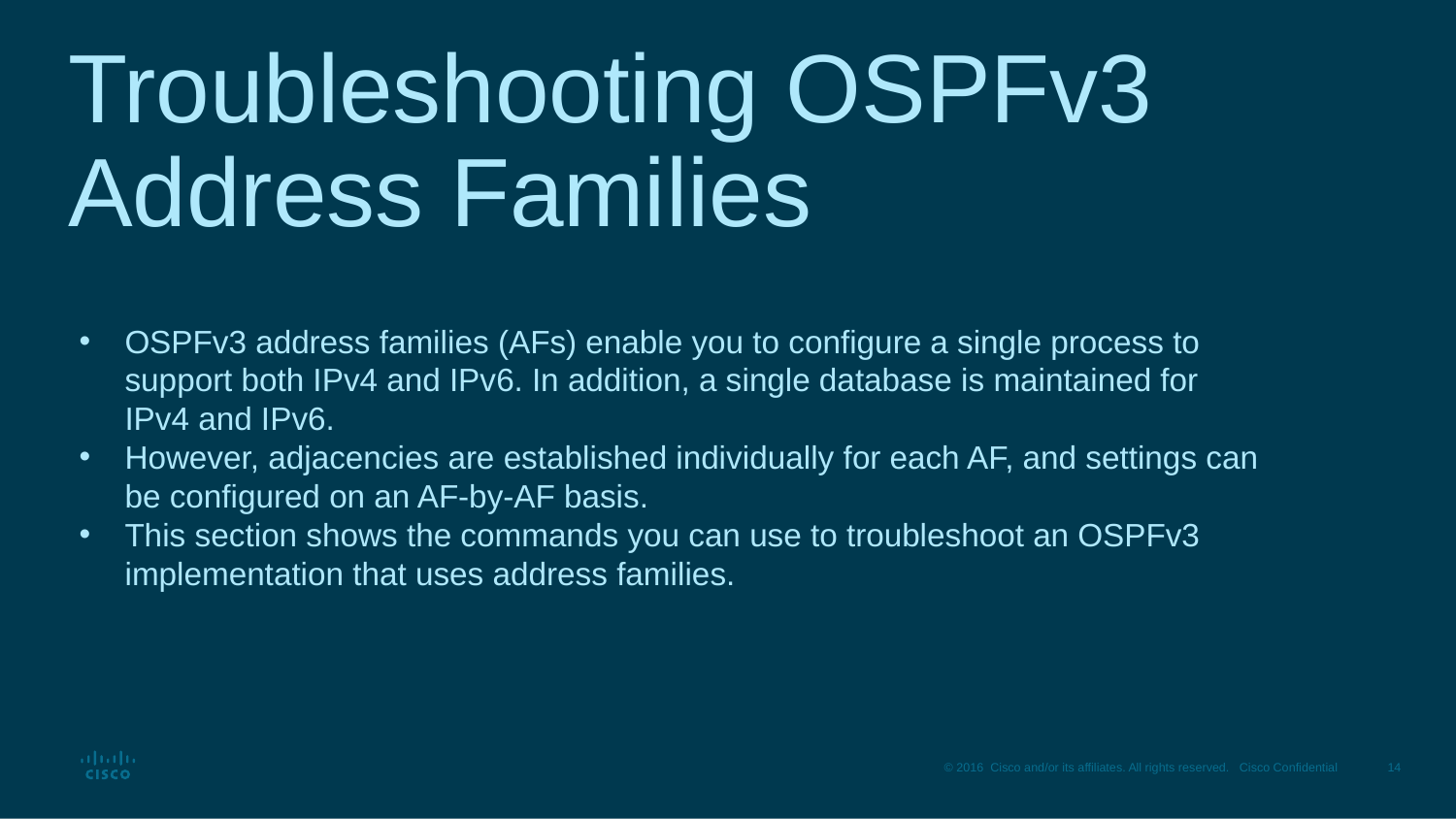

# Troubleshooting OSPFv3 Address Families
OSPFv3 address families (AFs) enable you to configure a single process to support both IPv4 and IPv6. In addition, a single database is maintained for IPv4 and IPv6.
However, adjacencies are established individually for each AF, and settings can be configured on an AF-by-AF basis.
This section shows the commands you can use to troubleshoot an OSPFv3 implementation that uses address families.